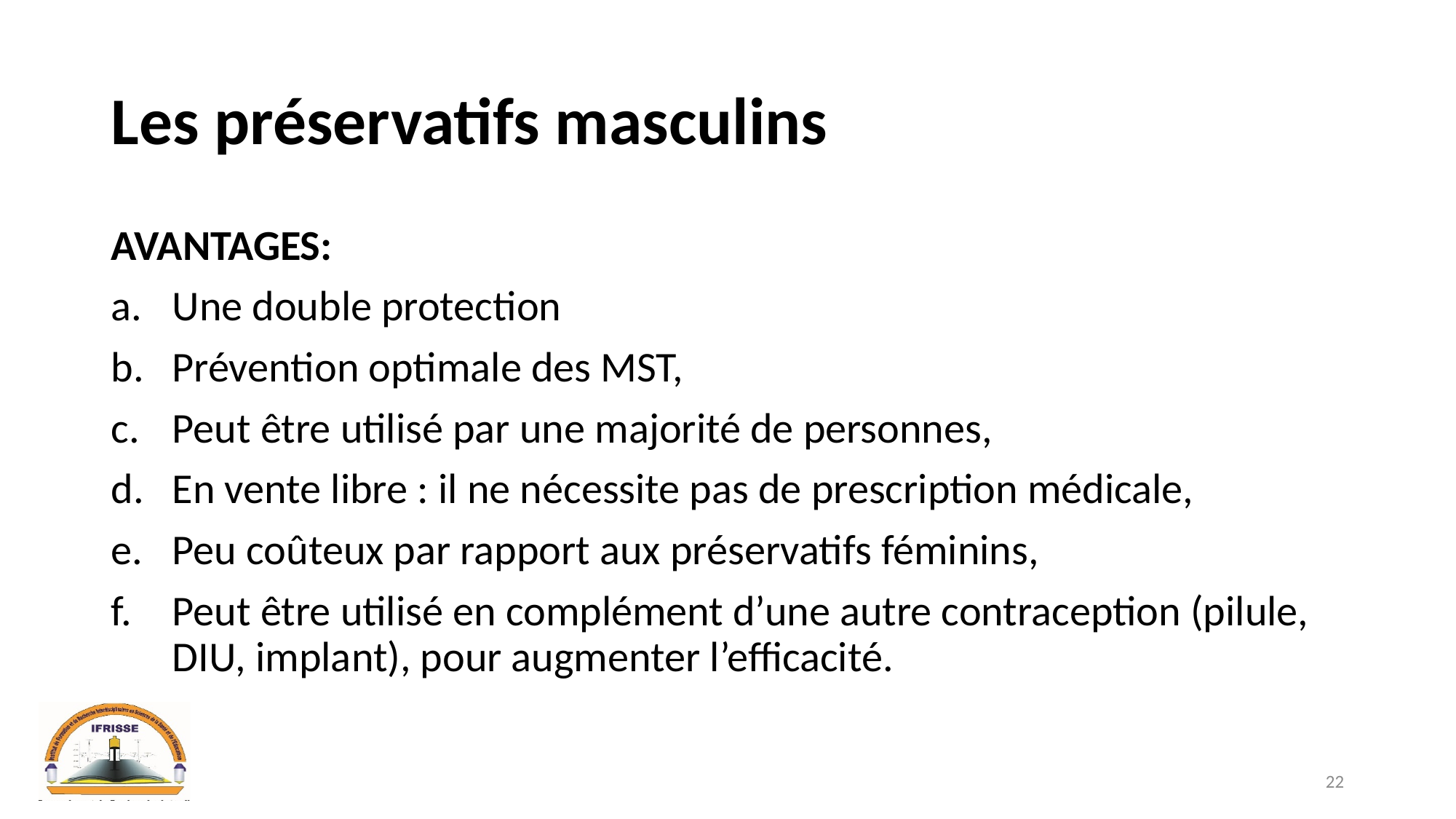

# Les préservatifs masculins
AVANTAGES:
Une double protection
Prévention optimale des MST,
Peut être utilisé par une majorité de personnes,
En vente libre : il ne nécessite pas de prescription médicale,
Peu coûteux par rapport aux préservatifs féminins,
Peut être utilisé en complément d’une autre contraception (pilule, DIU, implant), pour augmenter l’efficacité.

22